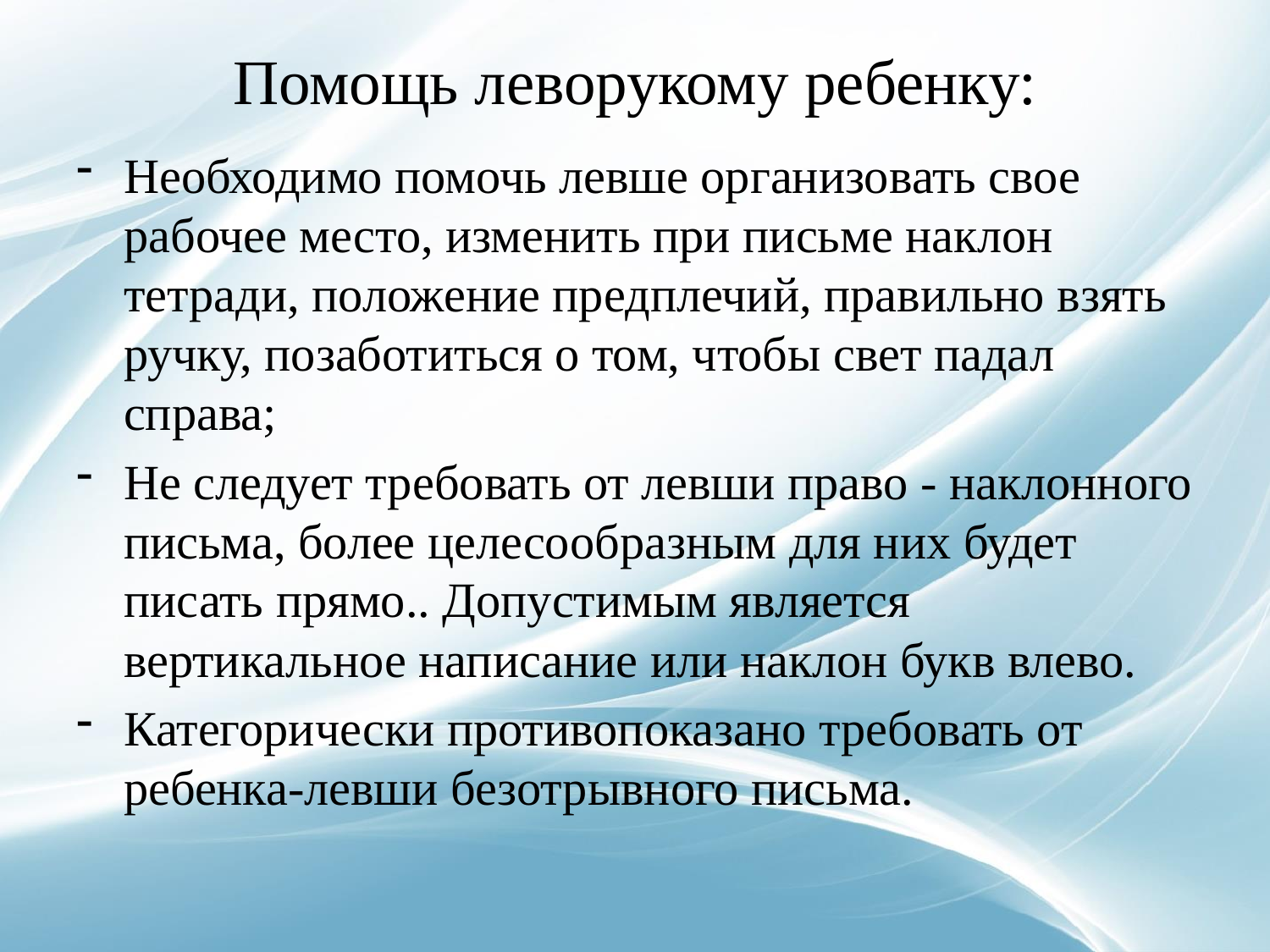

# Помощь леворукому ребенку:
Необходимо помочь левше организовать свое рабочее место, изменить при письме наклон тетради, положение предплечий, правильно взять ручку, позаботиться о том, чтобы свет падал справа;
Не следует требовать от левши право - наклонного письма, более целесообразным для них будет писать прямо.. Допустимым является вертикальное написание или наклон букв влево.
Категорически противопоказано требовать от ребенка-левши безотрывного письма.